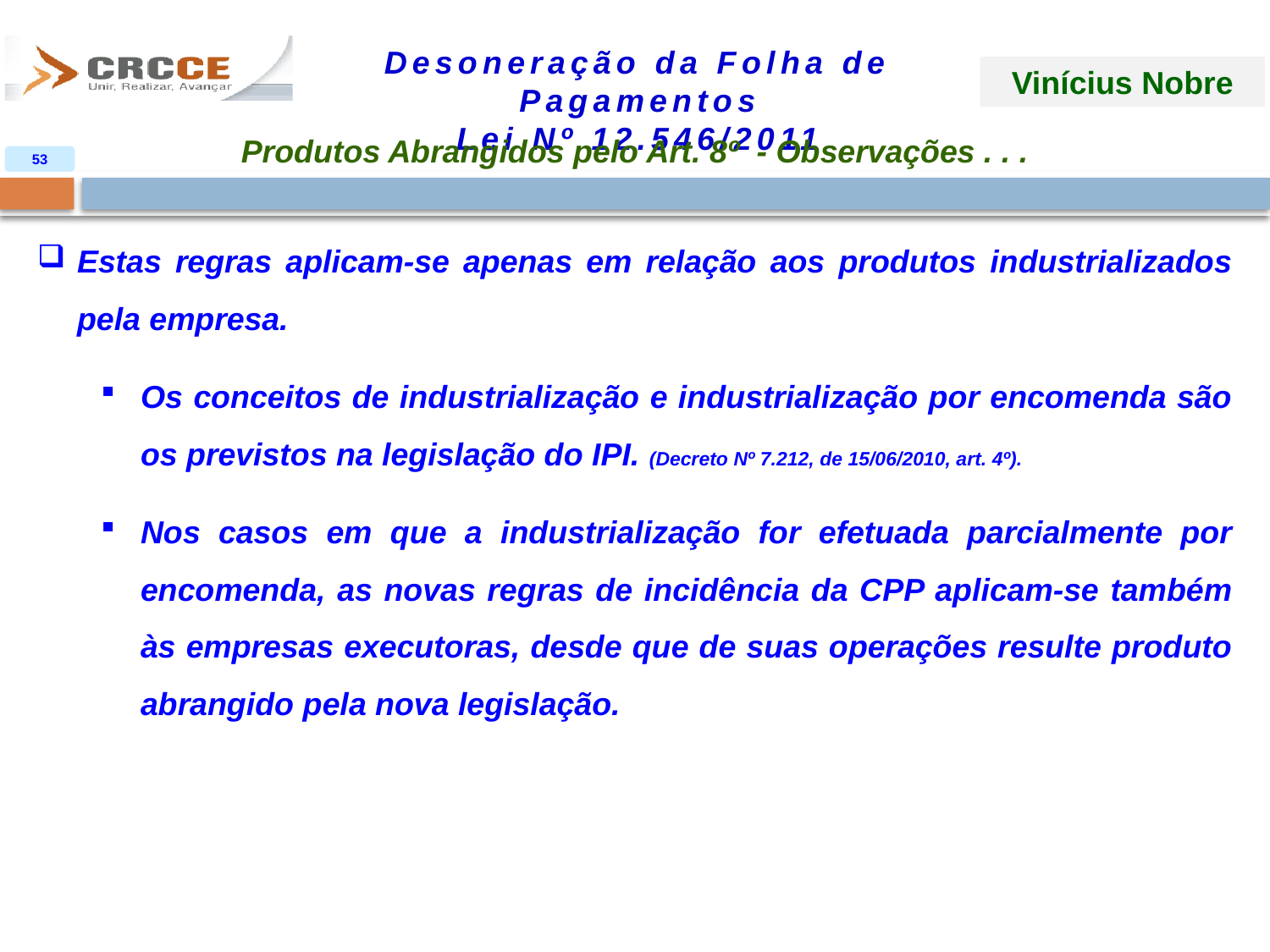

Produtos Abrangidos pelo Art. 8º  - Observações . . .
53
Estas regras aplicam-se apenas em relação aos produtos industrializados pela empresa.
Os conceitos de industrialização e industrialização por encomenda são os previstos na legislação do IPI. (Decreto Nº 7.212, de 15/06/2010, art. 4º).
Nos casos em que a industrialização for efetuada parcialmente por encomenda, as novas regras de incidência da CPP aplicam-se também às empresas executoras, desde que de suas operações resulte produto abrangido pela nova legislação.